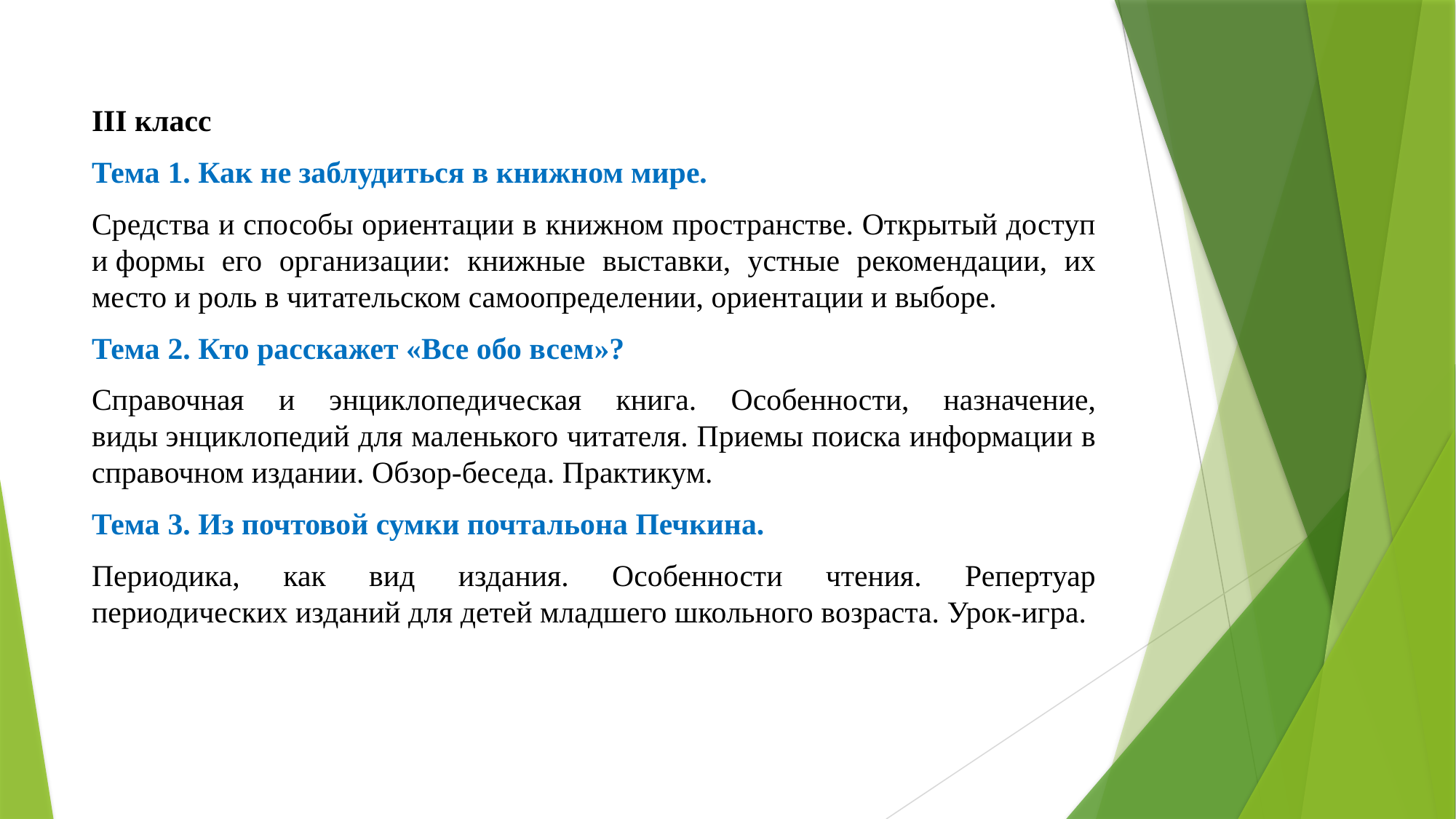

III класс
Тема 1. Как не заблудиться в книжном мире.
Средства и способы ориентации в книжном пространстве. Открытый доступ и формы его организации: книжные выставки, устные рекомендации, их место и роль в читательском самоопределении, ориентации и выборе.
Тема 2. Кто расскажет «Все обо всем»?
Справочная и энциклопедическая книга. Особенности, назначение, виды энциклопедий для маленького читателя. Приемы поиска информации в справочном издании. Обзор-беседа. Практикум.
Тема 3. Из почтовой сумки почтальона Печкина.
Периодика, как вид издания. Особенности чтения. Репертуар периодических изданий для детей младшего школьного возраста. Урок-игра.